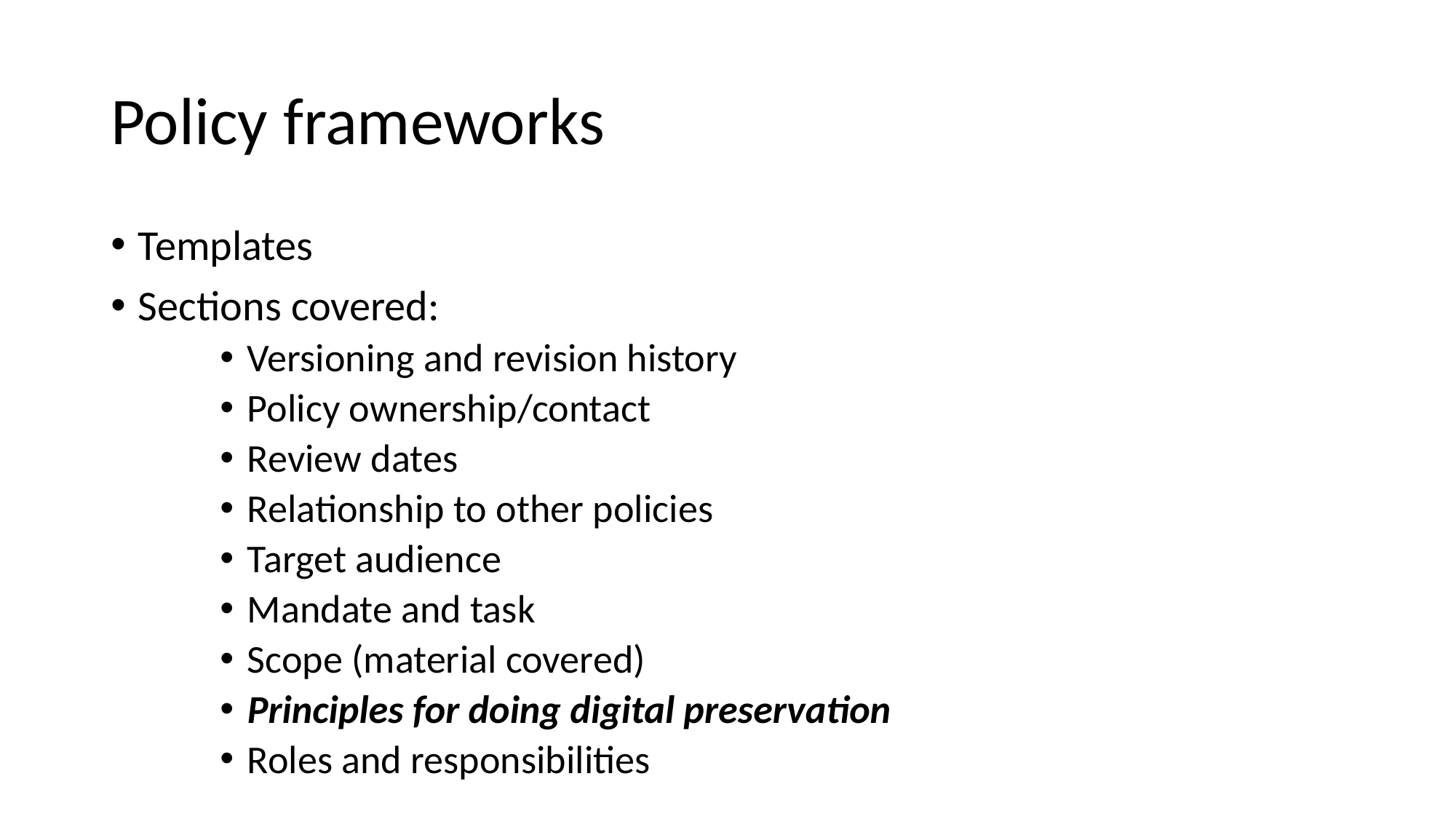

# Policy frameworks
Templates
Sections covered:
Versioning and revision history
Policy ownership/contact
Review dates
Relationship to other policies
Target audience
Mandate and task
Scope (material covered)
Principles for doing digital preservation
Roles and responsibilities